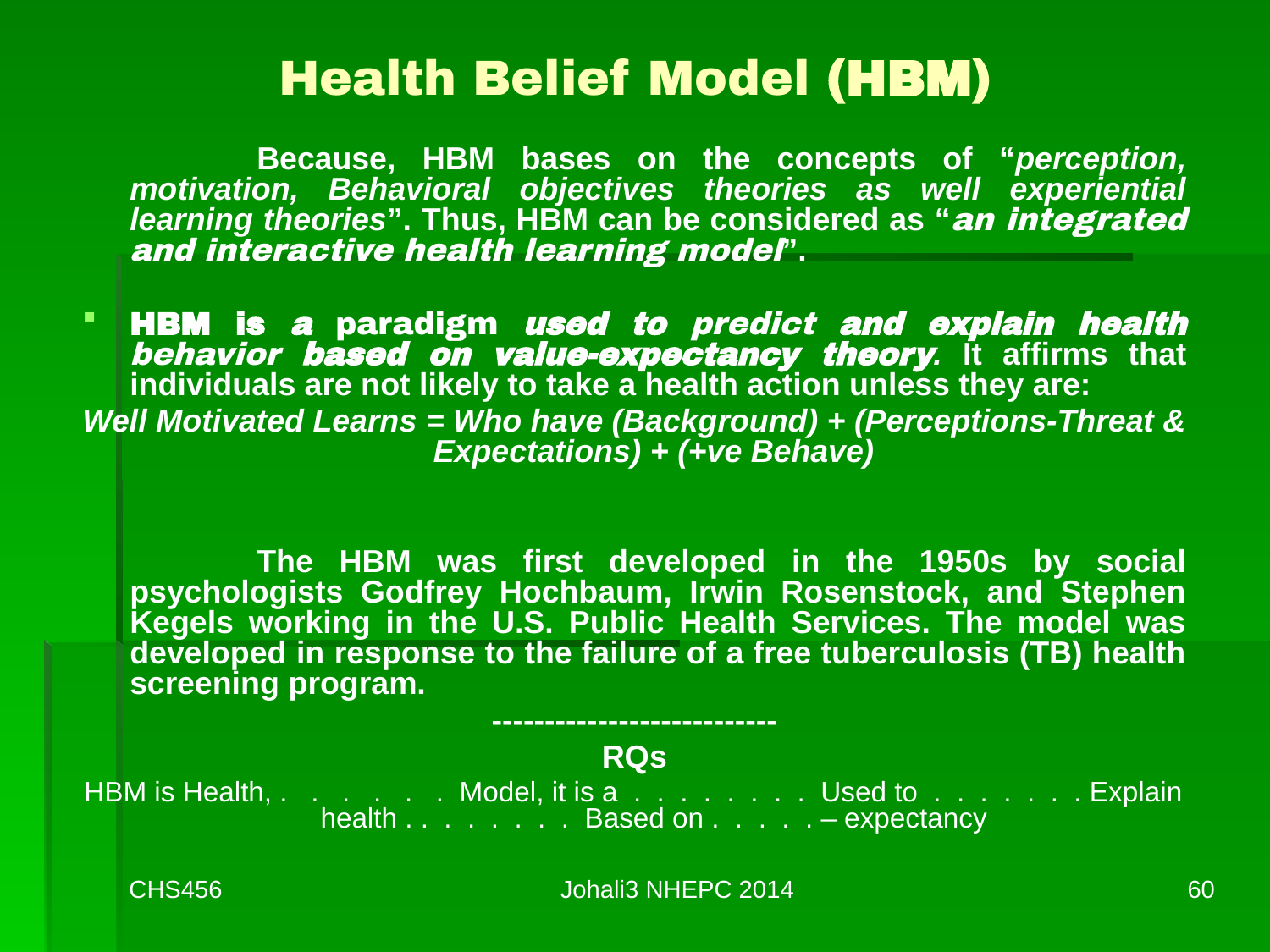

# Health Belief Model (HBM)
		Because, HBM bases on the concepts of “perception, motivation, Behavioral objectives theories as well experiential learning theories”. Thus, HBM can be considered as “an integrated and interactive health learning model”.

HBM is a paradigm used to predict and explain health behavior based on value-expectancy theory. It affirms that individuals are not likely to take a health action unless they are:
Well Motivated Learns = Who have (Background) + (Perceptions-Threat & Expectations) + (+ve Behave)

		The HBM was first developed in the 1950s by social psychologists Godfrey Hochbaum, Irwin Rosenstock, and Stephen Kegels working in the U.S. Public Health Services. The model was developed in response to the failure of a free tuberculosis (TB) health screening program.
---------------------------
RQs
HBM is Health, .   .   .   .   .   .  Model, it is a  .  .  .  .  .  .  .  .  Used to  .  .  .  .  .  .  . Explain health . .  .  .  .  .  .  .  Based on .  .  .  .  . – expectancy
CHS456
Johali3 NHEPC 2014
60